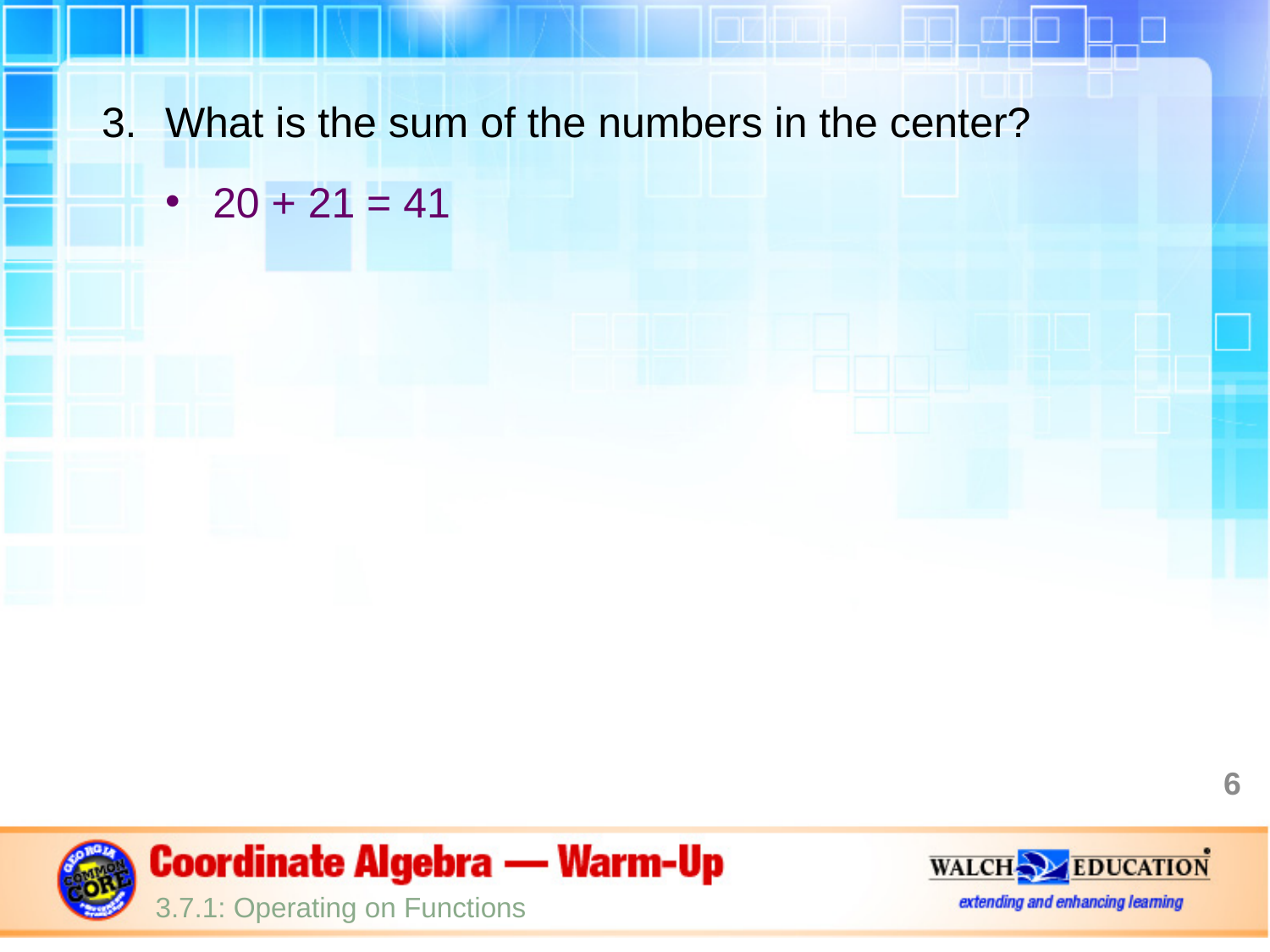

What is the sum of the numbers in the center?
20 + 21 = 41

6
3.7.1: Operating on Functions